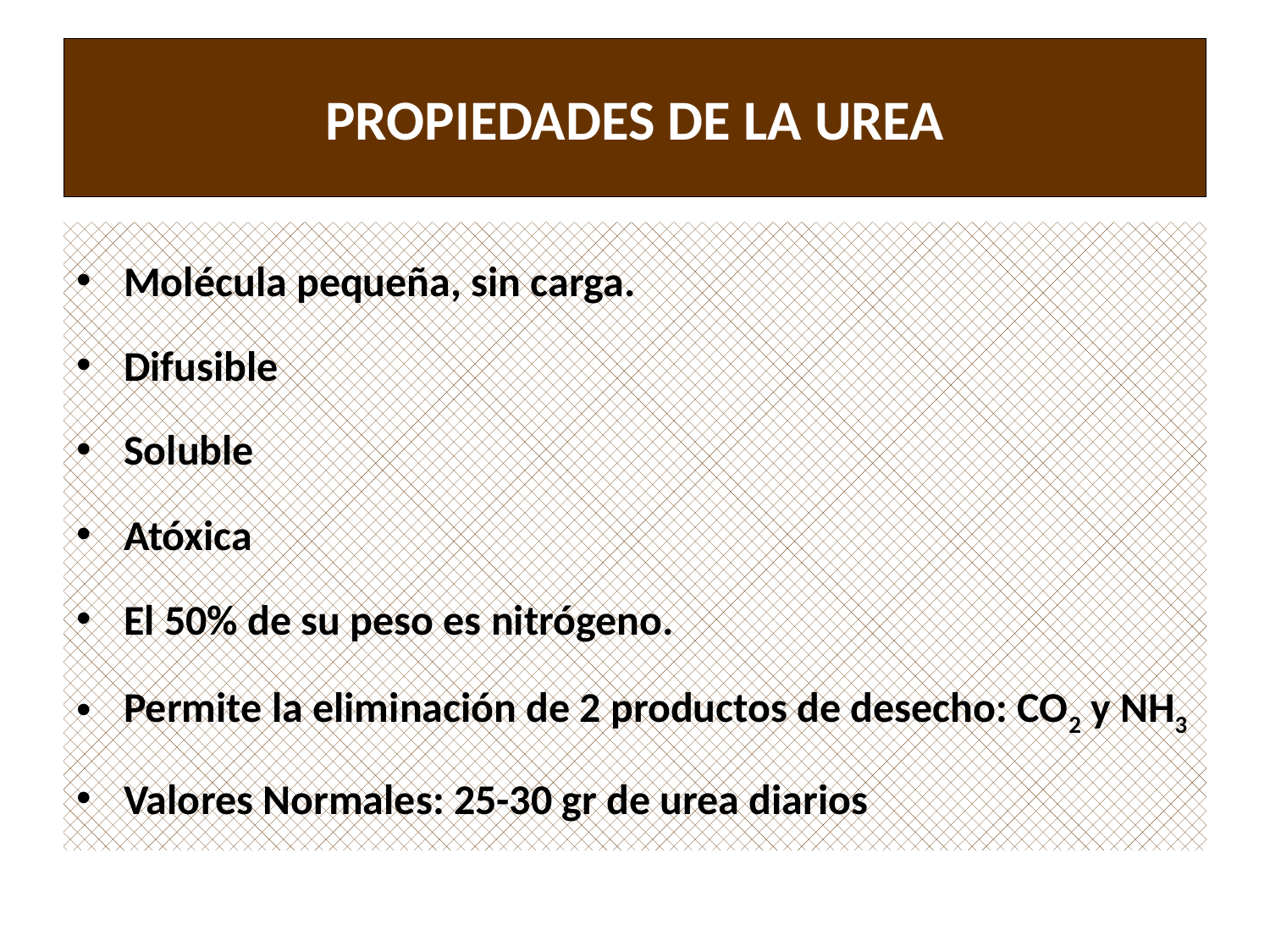

# PROPIEDADES DE LA UREA
Molécula pequeña, sin carga.
Difusible
Soluble
Atóxica
El 50% de su peso es nitrógeno.
Permite la eliminación de 2 productos de desecho: CO2 y NH3
Valores Normales: 25-30 gr de urea diarios